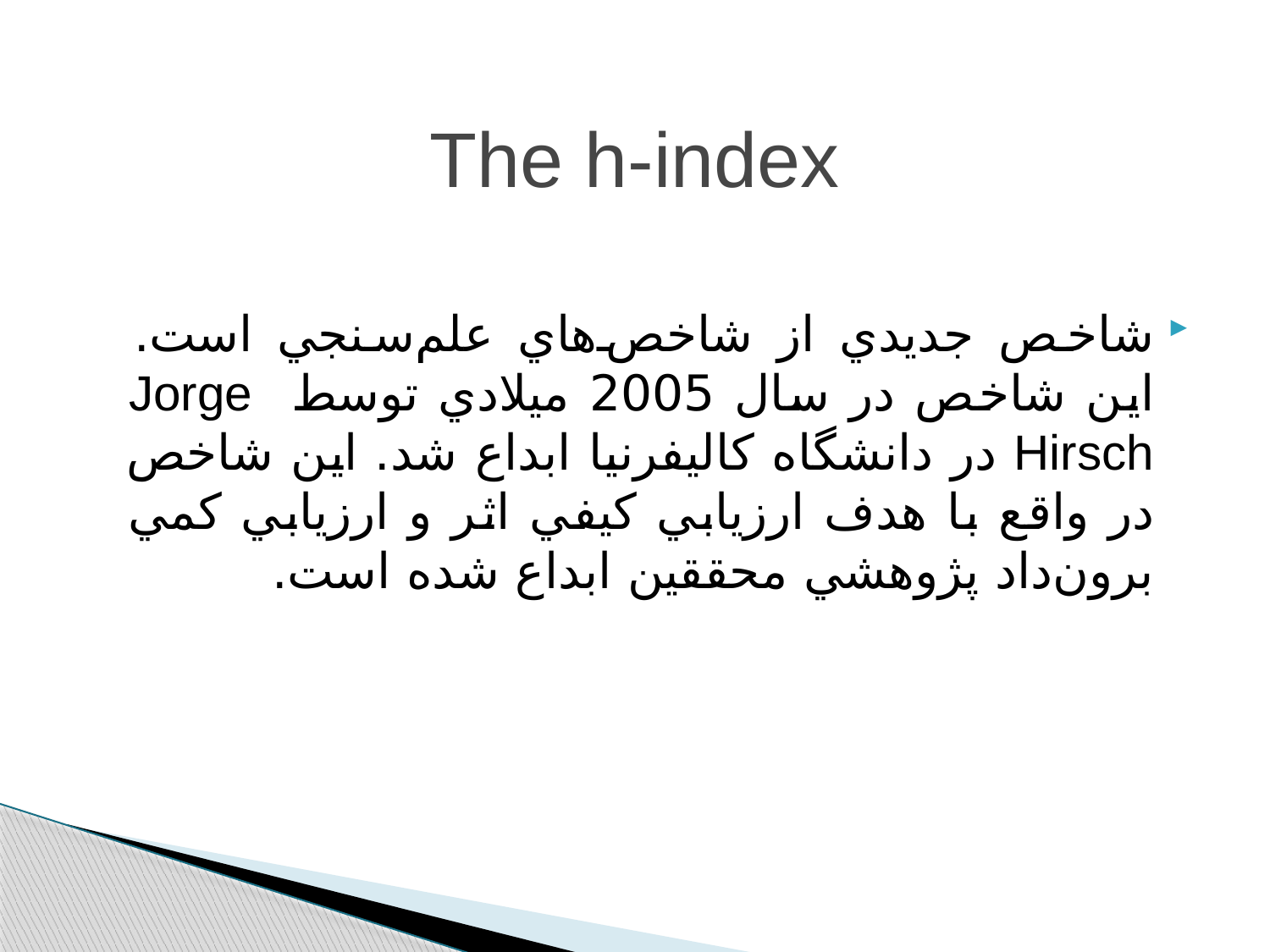

The h-index
شاخص جديدي از شاخص‌هاي علم‌سنجي است. اين شاخص در سال 2005 ميلادي توسط  Jorge Hirsch در دانشگاه کاليفرنيا ابداع شد. اين شاخص در واقع با هدف ارزيابي کيفي اثر و ارزيابي کمي برون‌داد پژوهشي محققين ابداع شده است.